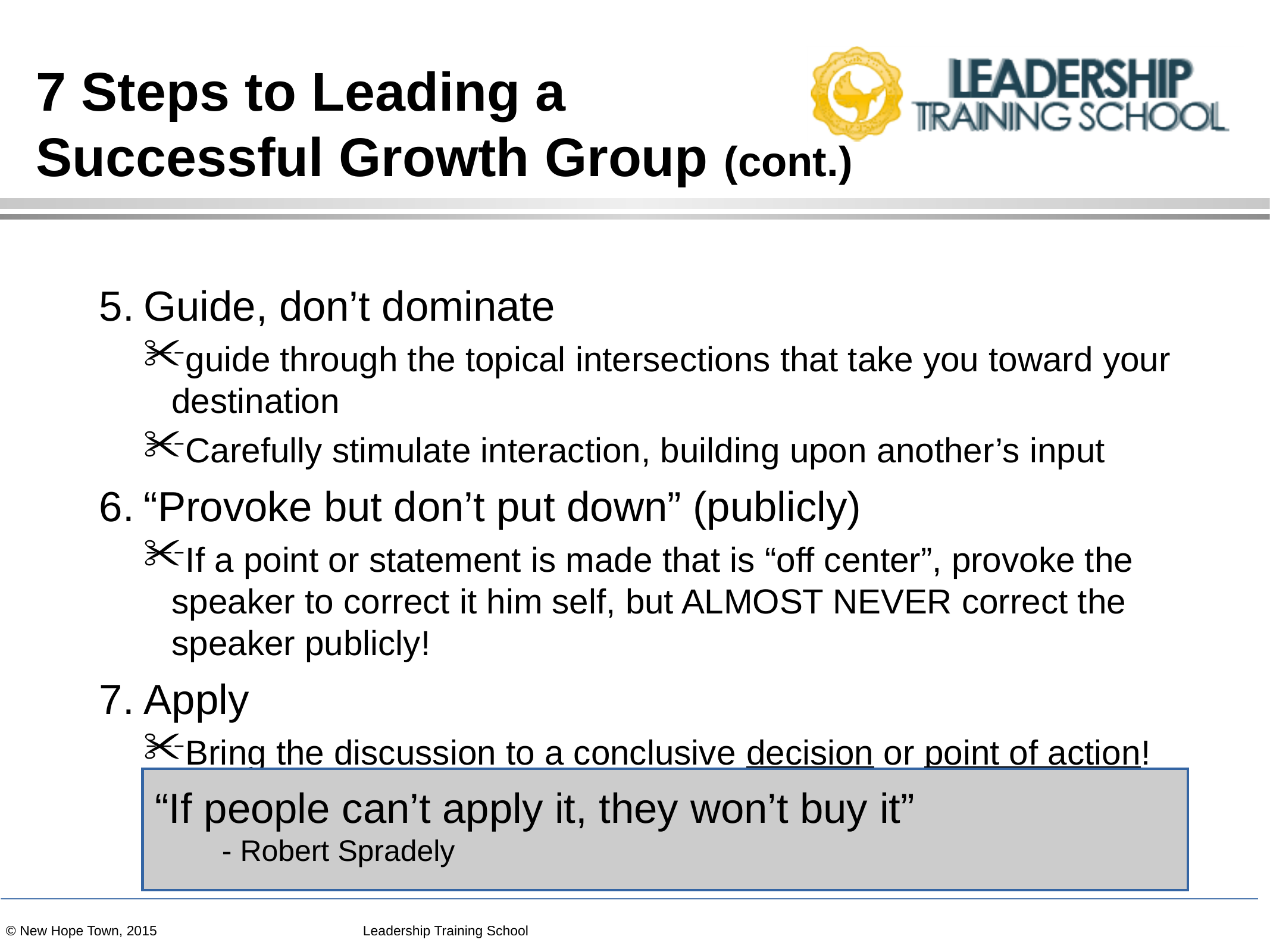

# 7 Steps to Leading a
Successful Growth Group (cont.)
Guide, don’t dominate
guide through the topical intersections that take you toward your destination
Carefully stimulate interaction, building upon another’s input
“Provoke but don’t put down” (publicly)
If a point or statement is made that is “off center”, provoke the speaker to correct it him self, but ALMOST NEVER correct the speaker publicly!
Apply
Bring the discussion to a conclusive decision or point of action!
“If people can’t apply it, they won’t buy it”
- Robert Spradely
16